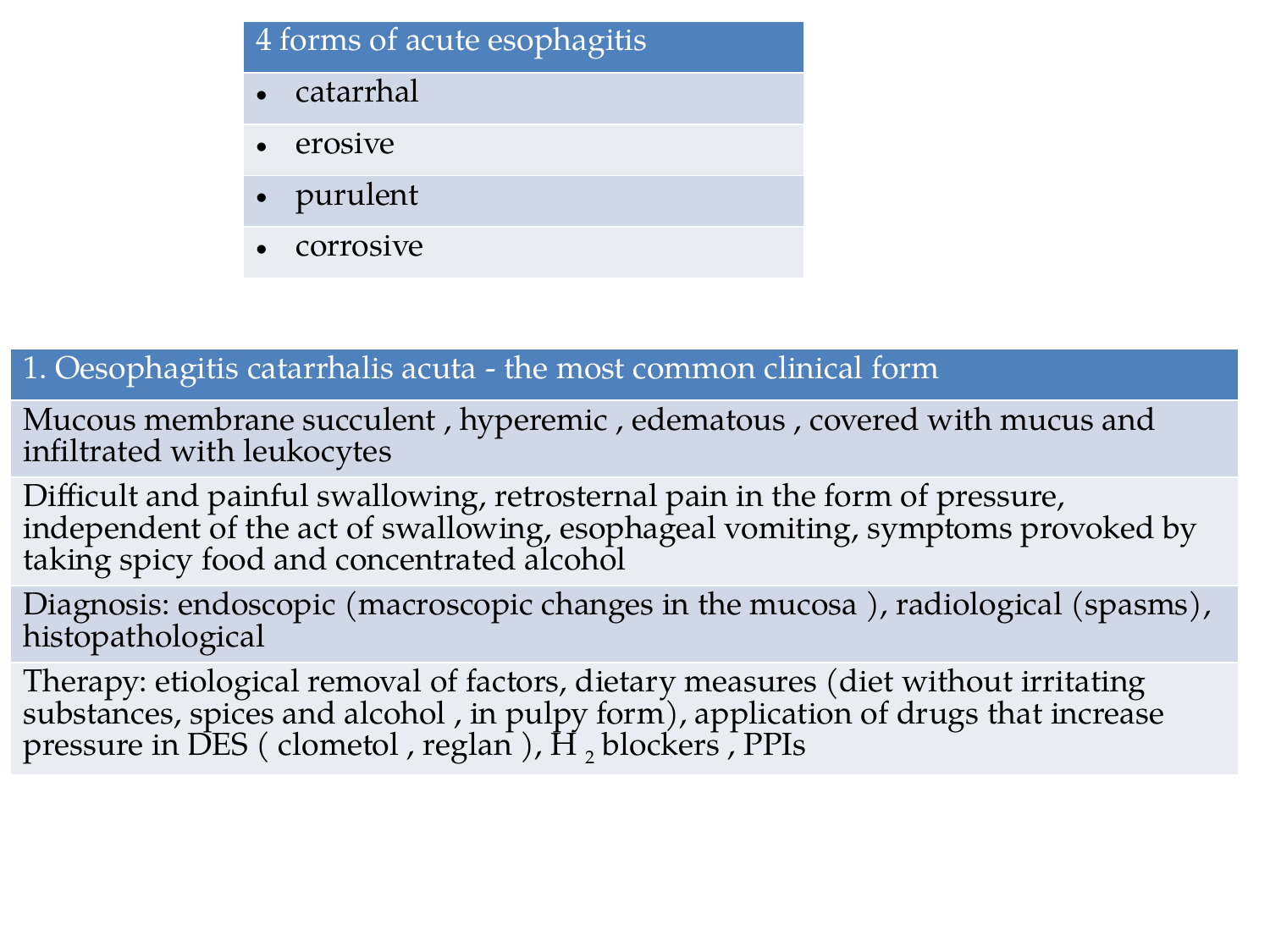

| 4 forms of acute esophagitis |
| --- |
| catarrhal |
| erosive |
| purulent |
| corrosive |
| 1. Oesophagitis catarrhalis acuta - the most common clinical form |
| --- |
| Mucous membrane succulent , hyperemic , edematous , covered with mucus and infiltrated with leukocytes |
| Difficult and painful swallowing, retrosternal pain in the form of pressure, independent of the act of swallowing, esophageal vomiting, symptoms provoked by taking spicy food and concentrated alcohol |
| Diagnosis: endoscopic (macroscopic changes in the mucosa ), radiological (spasms), histopathological |
| Therapy: etiological removal of factors, dietary measures (diet without irritating substances, spices and alcohol , in pulpy form), application of drugs that increase pressure in DES ( clometol , reglan ), H 2 blockers , PPIs |